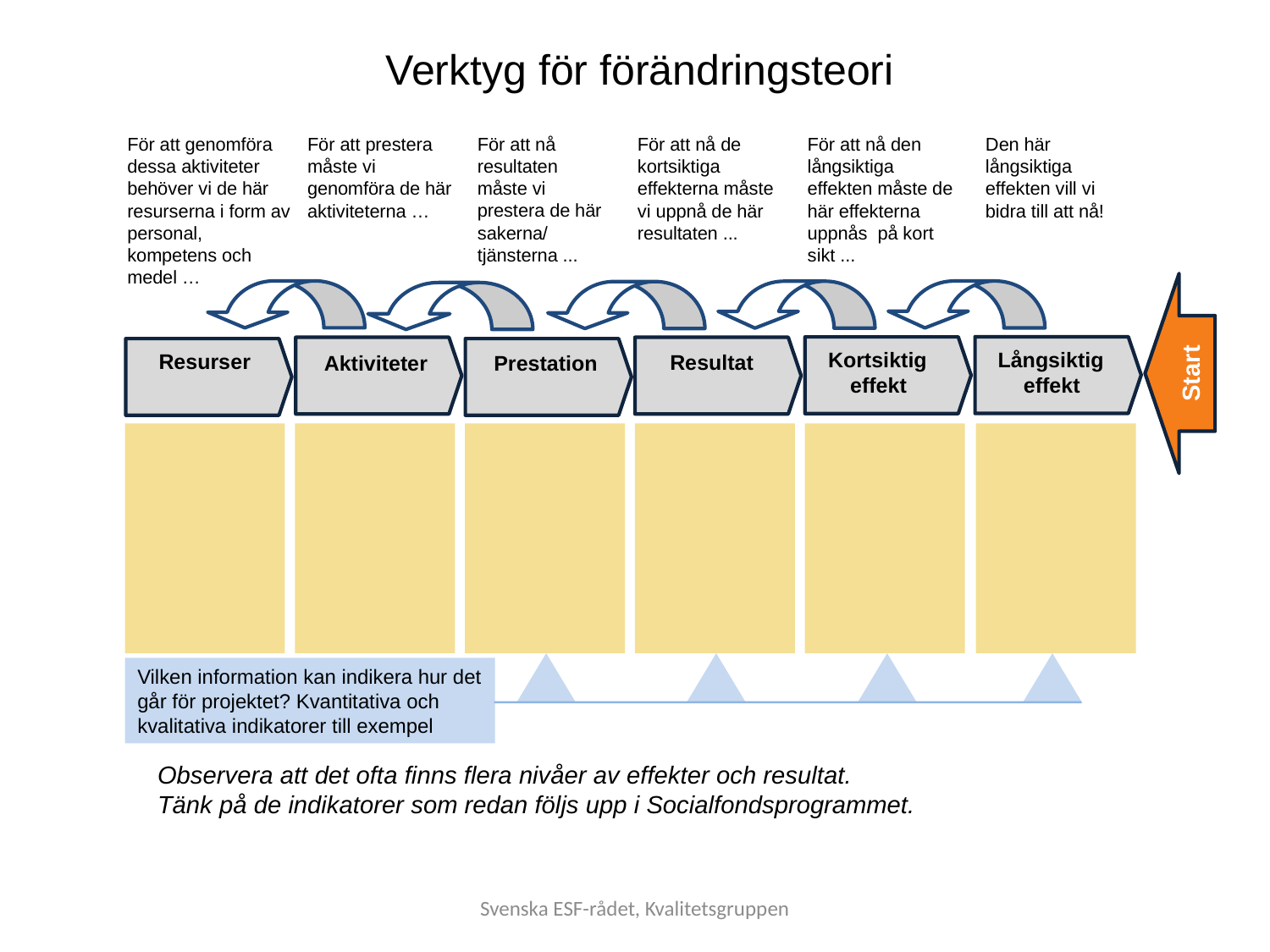

# Verktyg för förändringsteori
För att nå resultaten måste vi prestera de här sakerna/ tjänsterna ...
För att genomföra dessa aktiviteter  behöver vi de här resurserna i form av personal, kompetens och medel …
För att prestera måste vi genomföra de här aktiviteterna …
För att nå de kortsiktiga effekterna måste vi uppnå de här resultaten ...
För att nå den långsiktiga effekten måste de här effekterna uppnås  på kort sikt ...
Den här långsiktiga effekten vill vi bidra till att nå!
Start

Långsiktig effekt
Kortsiktig effekt
Resurser
Resultat
Prestation
Aktiviteter

Vilken information kan indikera hur det går för projektet? Kvantitativa och kvalitativa indikatorer till exempel
Observera att det ofta finns flera nivåer av effekter och resultat.
Tänk på de indikatorer som redan följs upp i Socialfondsprogrammet.
Svenska ESF-rådet, Kvalitetsgruppen